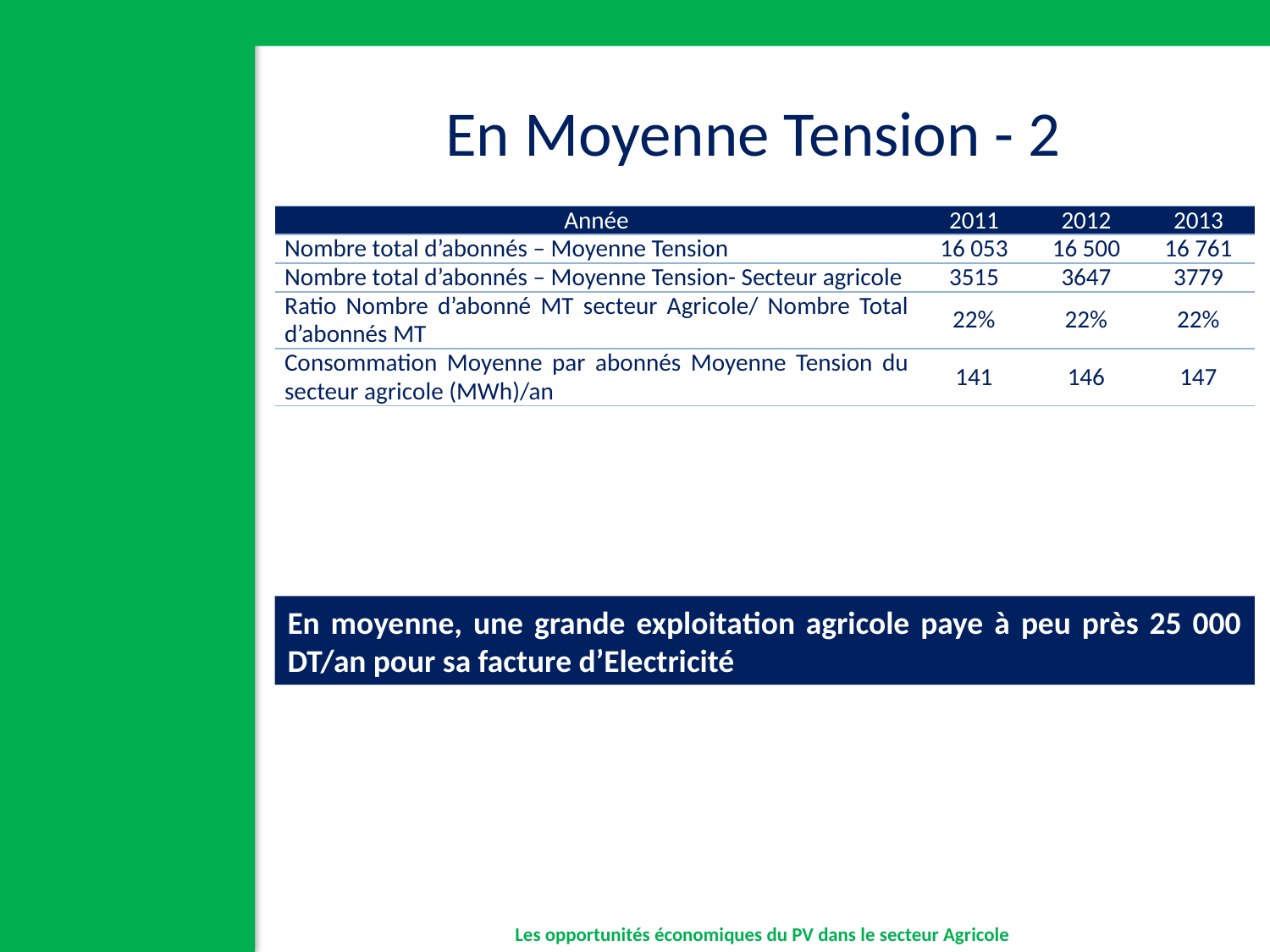

En Moyenne Tension - 2
| Année | 2011 | 2012 | 2013 |
| --- | --- | --- | --- |
| Nombre total d’abonnés – Moyenne Tension | 16 053 | 16 500 | 16 761 |
| Nombre total d’abonnés – Moyenne Tension- Secteur agricole | 3515 | 3647 | 3779 |
| Ratio Nombre d’abonné MT secteur Agricole/ Nombre Total d’abonnés MT | 22% | 22% | 22% |
| Consommation Moyenne par abonnés Moyenne Tension du secteur agricole (MWh)/an | 141 | 146 | 147 |
En moyenne, une grande exploitation agricole paye à peu près 25 000 DT/an pour sa facture d’Electricité